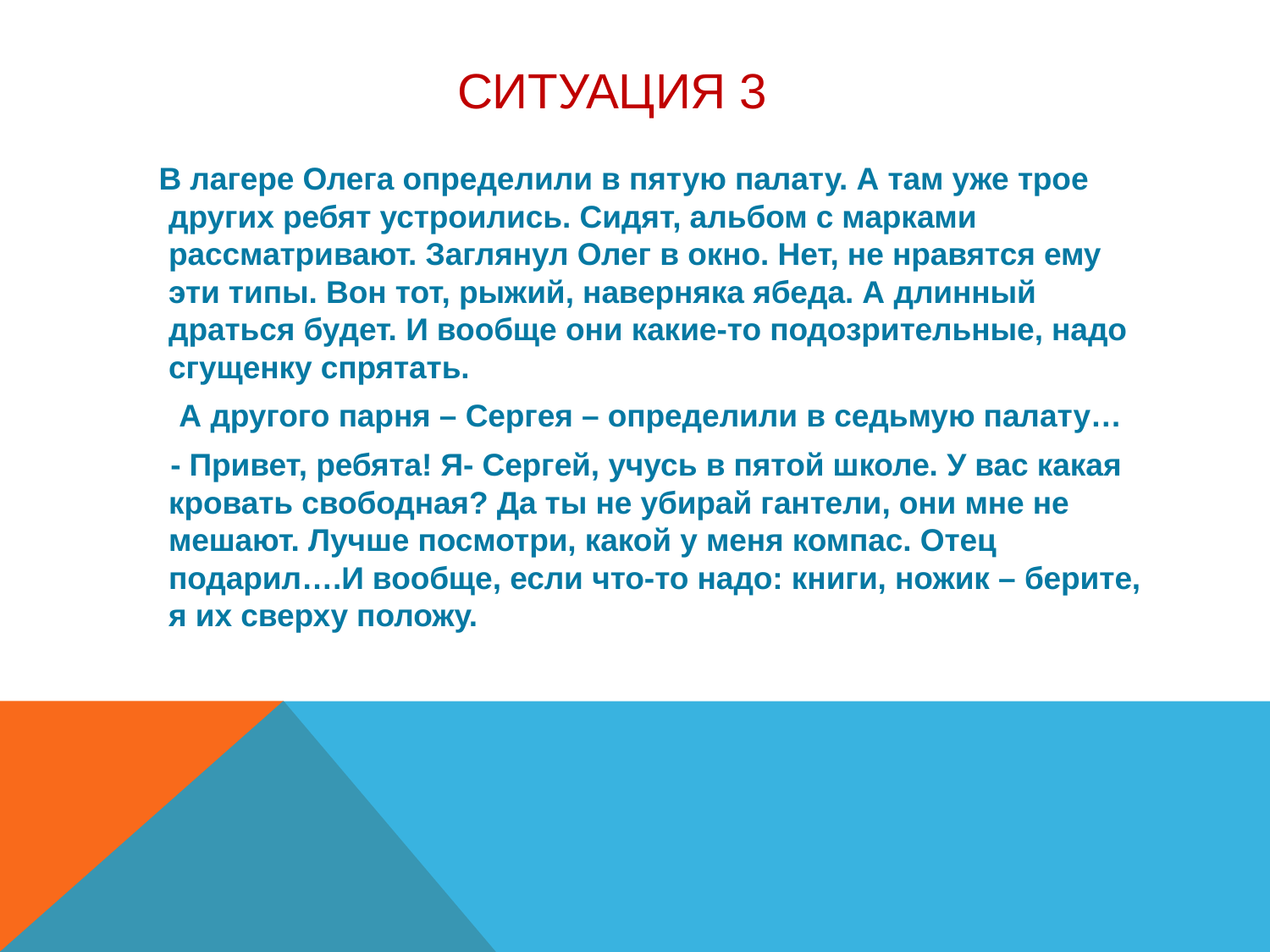

# Ситуация 3
     В лагере Олега определили в пятую палату. А там уже трое других ребят устроились. Сидят, альбом с марками рассматривают. Заглянул Олег в окно. Нет, не нравятся ему эти типы. Вон тот, рыжий, наверняка ябеда. А длинный драться будет. И вообще они какие-то подозрительные, надо сгущенку спрятать.
      А другого парня – Сергея – определили в седьмую палату…
     - Привет, ребята! Я- Сергей, учусь в пятой школе. У вас какая кровать свободная? Да ты не убирай гантели, они мне не мешают. Лучше посмотри, какой у меня компас. Отец подарил….И вообще, если что-то надо: книги, ножик – берите, я их сверху положу.